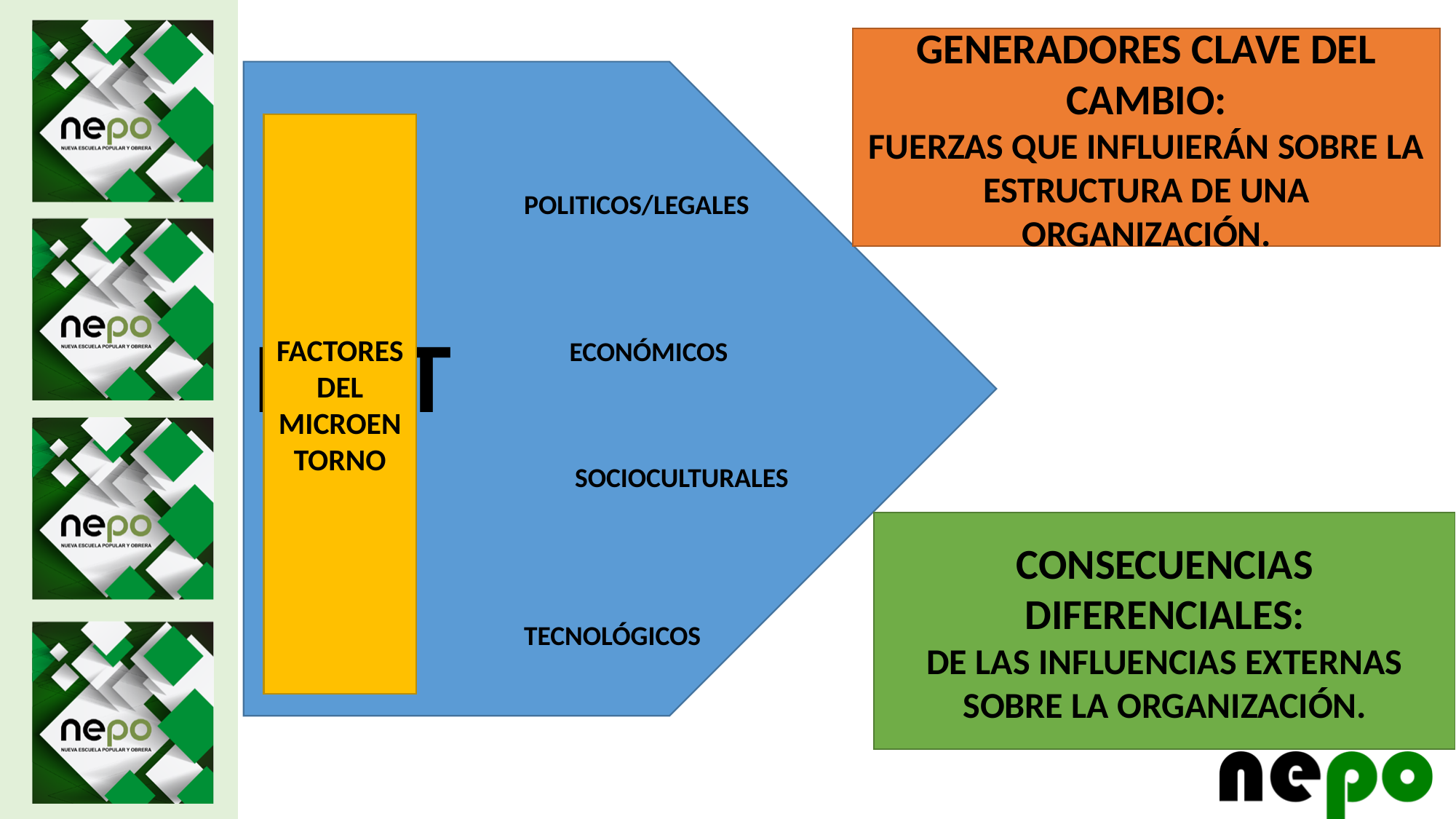

GENERADORES CLAVE DEL CAMBIO:
FUERZAS QUE INFLUIERÁN SOBRE LA ESTRUCTURA DE UNA ORGANIZACIÓN.
PEST

FACTORES DEL
MICROENTORNO
POLITICOS/LEGALES
ECONÓMICOS
SOCIOCULTURALES
CONSECUENCIAS DIFERENCIALES:
DE LAS INFLUENCIAS EXTERNAS SOBRE LA ORGANIZACIÓN.
TECNOLÓGICOS